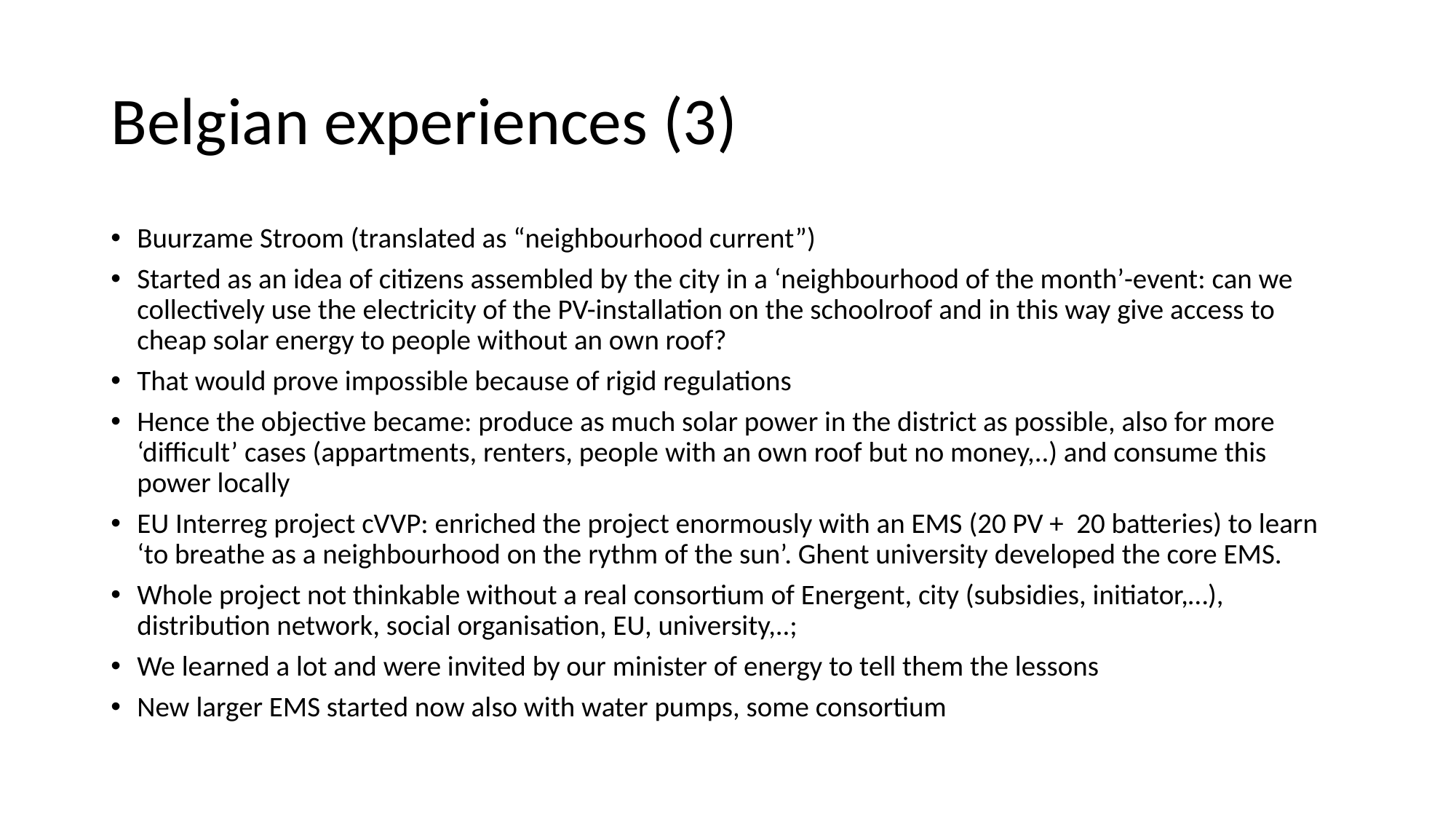

# Belgian experiences (3)
Buurzame Stroom (translated as “neighbourhood current”)
Started as an idea of citizens assembled by the city in a ‘neighbourhood of the month’-event: can we collectively use the electricity of the PV-installation on the schoolroof and in this way give access to cheap solar energy to people without an own roof?
That would prove impossible because of rigid regulations
Hence the objective became: produce as much solar power in the district as possible, also for more ‘difficult’ cases (appartments, renters, people with an own roof but no money,..) and consume this power locally
EU Interreg project cVVP: enriched the project enormously with an EMS (20 PV +  20 batteries) to learn ‘to breathe as a neighbourhood on the rythm of the sun’. Ghent university developed the core EMS.
Whole project not thinkable without a real consortium of Energent, city (subsidies, initiator,…), distribution network, social organisation, EU, university,..;
We learned a lot and were invited by our minister of energy to tell them the lessons
New larger EMS started now also with water pumps, some consortium